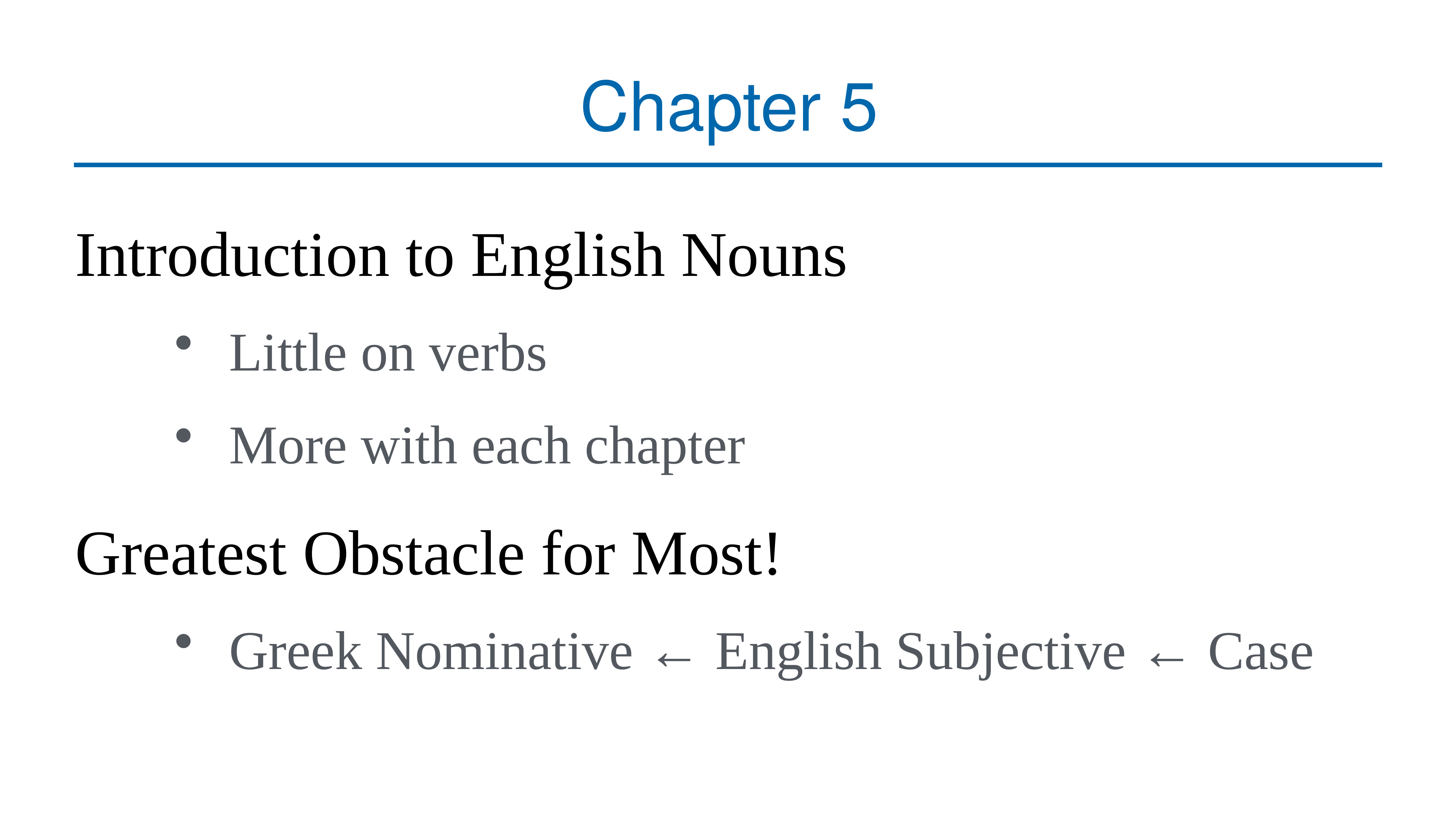

# Chapter 5
Introduction to English Nouns
Little on verbs
More with each chapter
Greatest Obstacle for Most!
Greek Nominative ← English Subjective ← Case